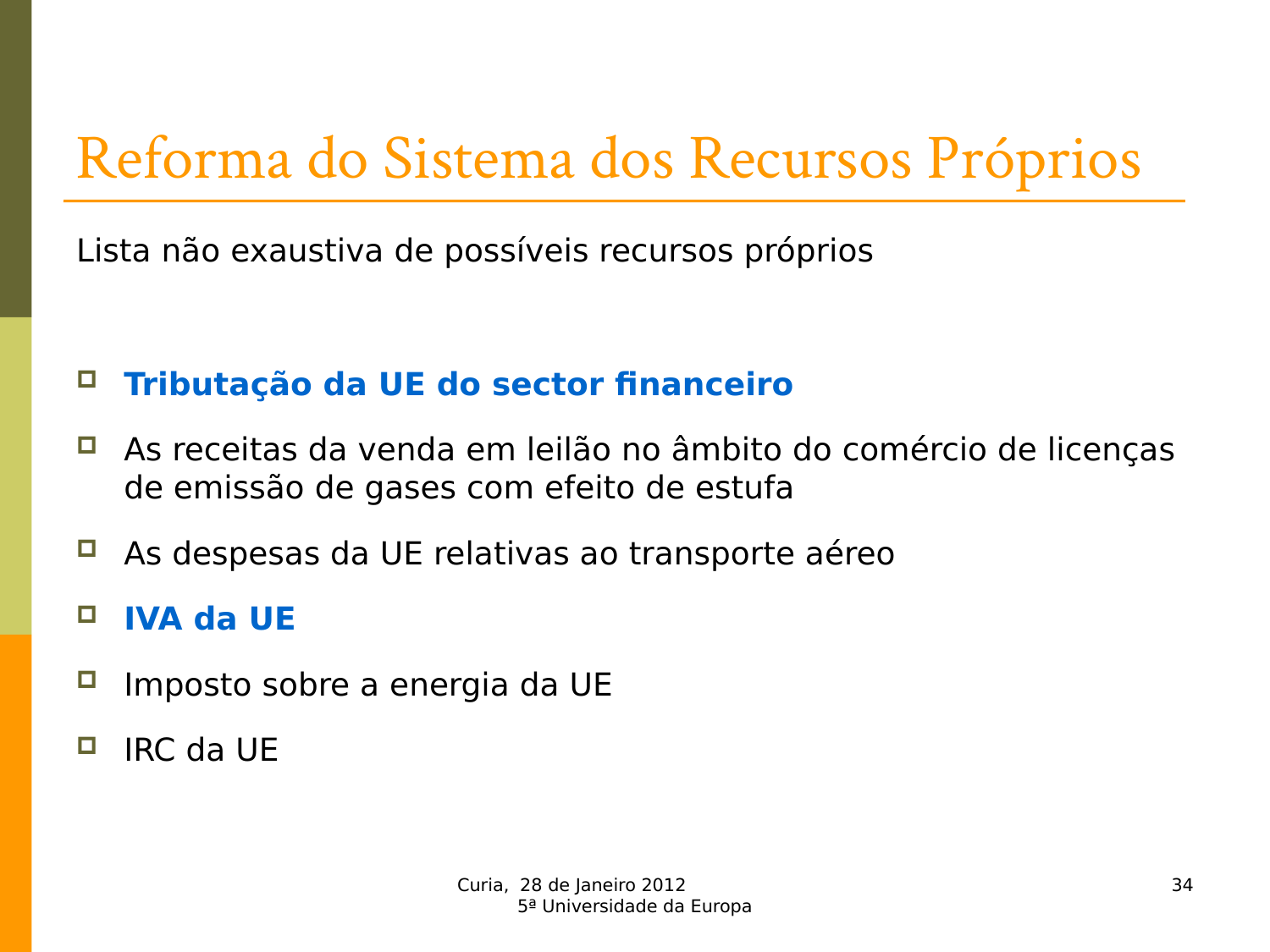

Reforma do Sistema dos Recursos Próprios
Lista não exaustiva de possíveis recursos próprios

Tributação da UE do sector financeiro
As receitas da venda em leilão no âmbito do comércio de licenças de emissão de gases com efeito de estufa
As despesas da UE relativas ao transporte aéreo
IVA da UE
Imposto sobre a energia da UE
IRC da UE
Curia,  28 de Janeiro 2012                        5ª Universidade da Europa
34